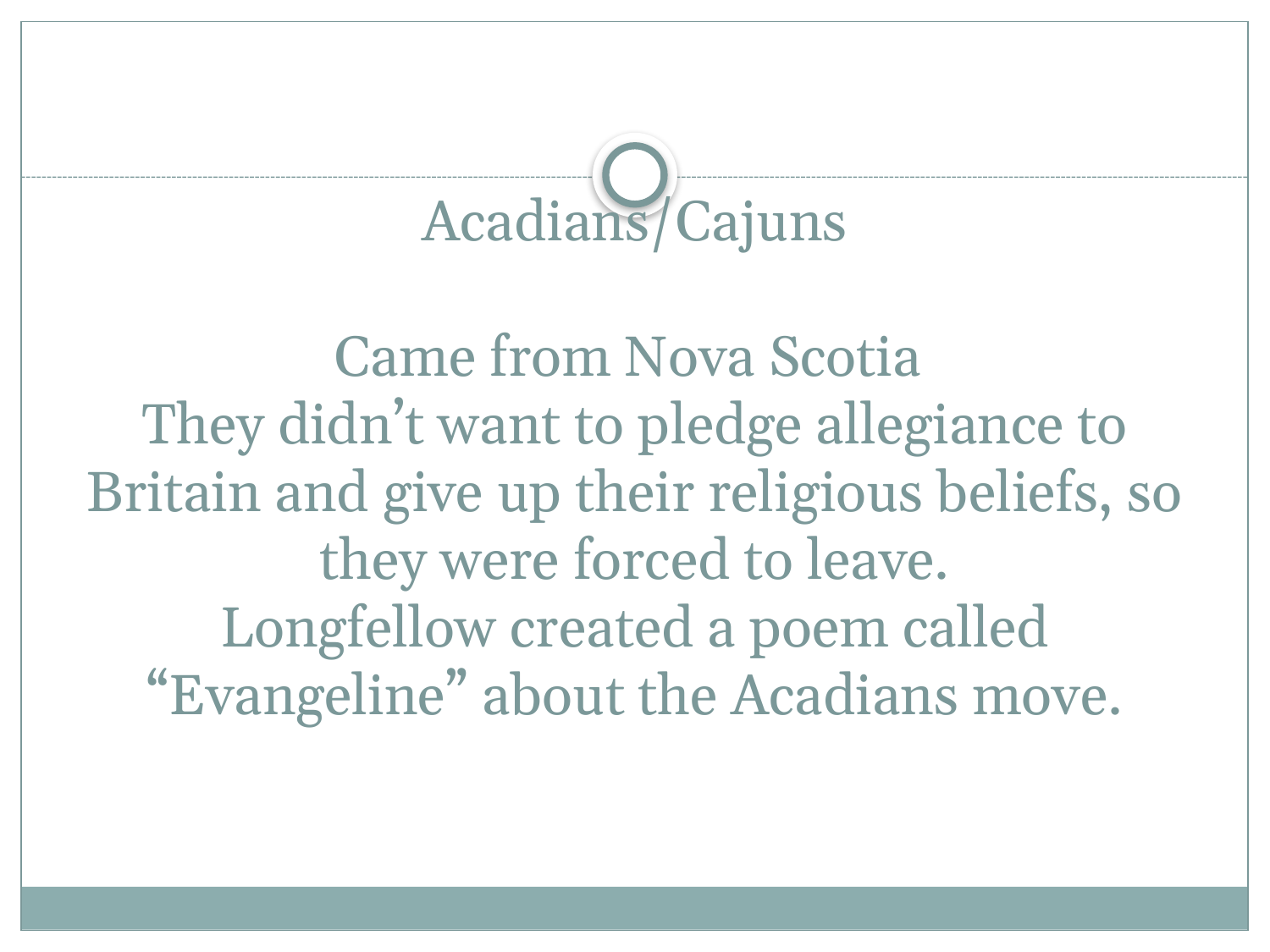

# Acadians/Cajuns Came from Nova Scotia They didn’t want to pledge allegiance to Britain and give up their religious beliefs, so they were forced to leave. Longfellow created a poem called “Evangeline” about the Acadians move.